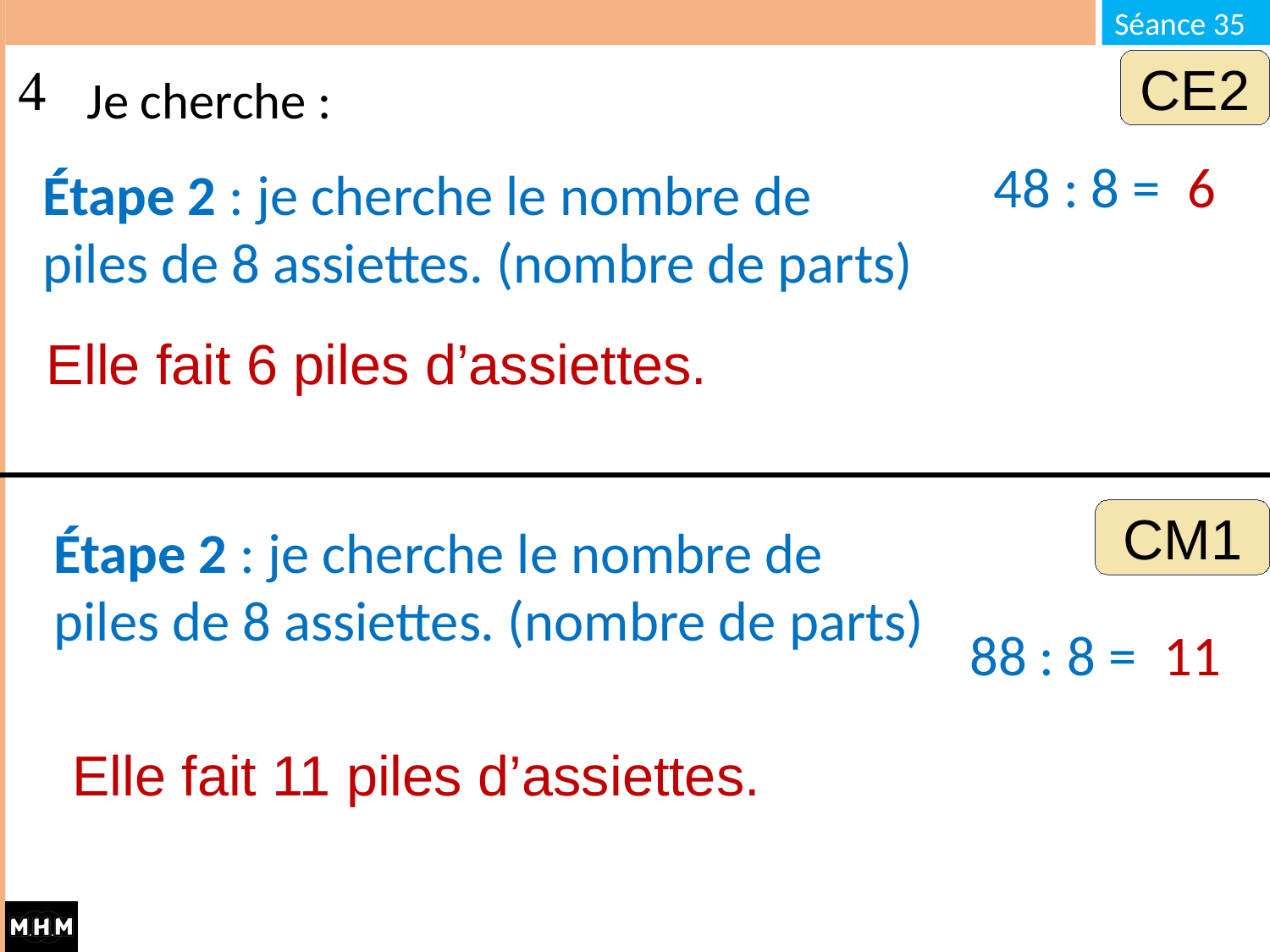

# Je cherche :
CE2
48 : 8 =
6
Étape 2 : je cherche le nombre de piles de 8 assiettes. (nombre de parts)
Elle fait 6 piles d’assiettes.

CM1
Étape 2 : je cherche le nombre de piles de 8 assiettes. (nombre de parts)
88 : 8 =
11
Elle fait 11 piles d’assiettes.